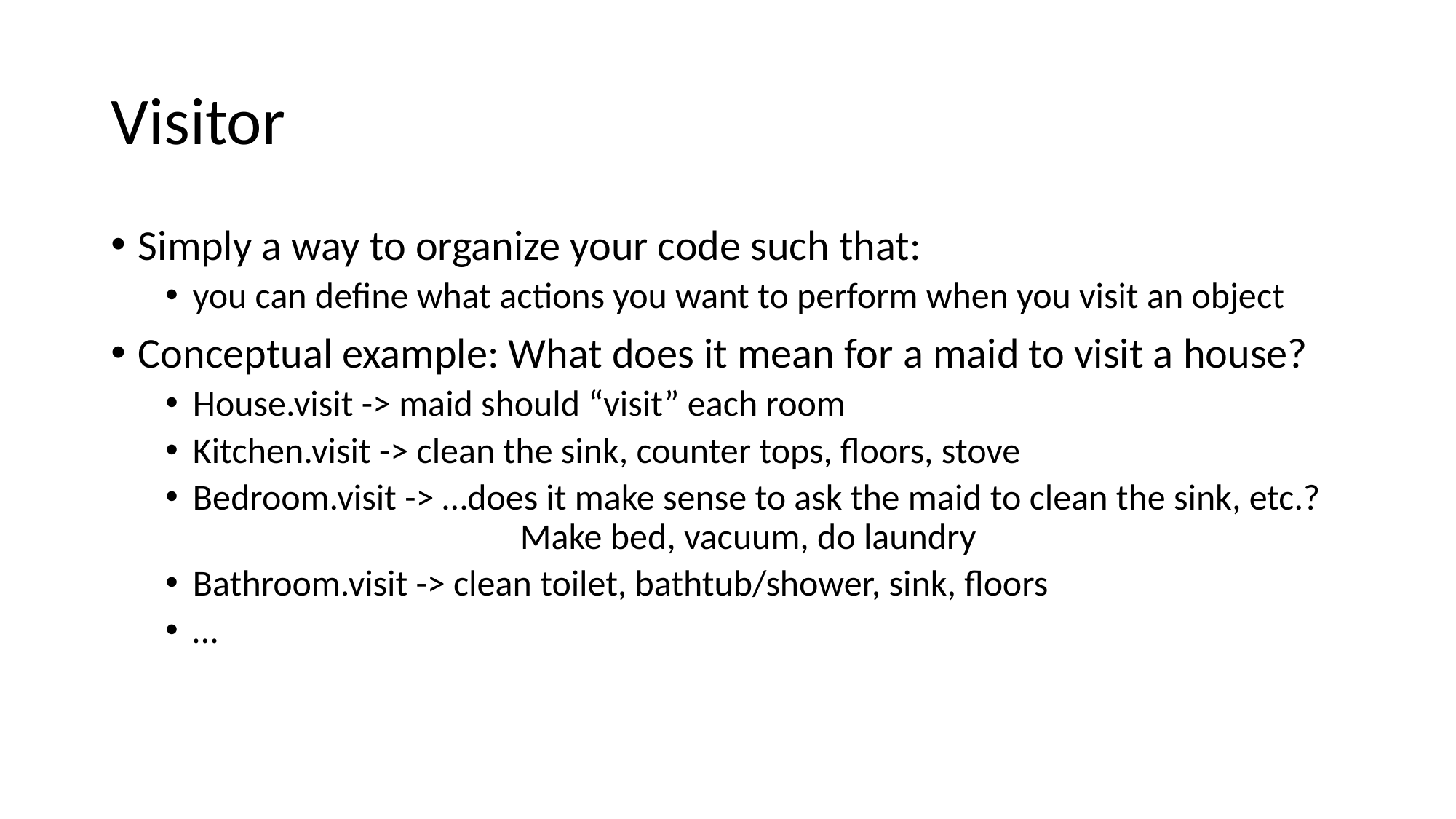

# Visitor
Simply a way to organize your code such that:
you can define what actions you want to perform when you visit an object
Conceptual example: What does it mean for a maid to visit a house?
House.visit -> maid should “visit” each room
Kitchen.visit -> clean the sink, counter tops, floors, stove
Bedroom.visit -> …does it make sense to ask the maid to clean the sink, etc.?
			Make bed, vacuum, do laundry
Bathroom.visit -> clean toilet, bathtub/shower, sink, floors
…